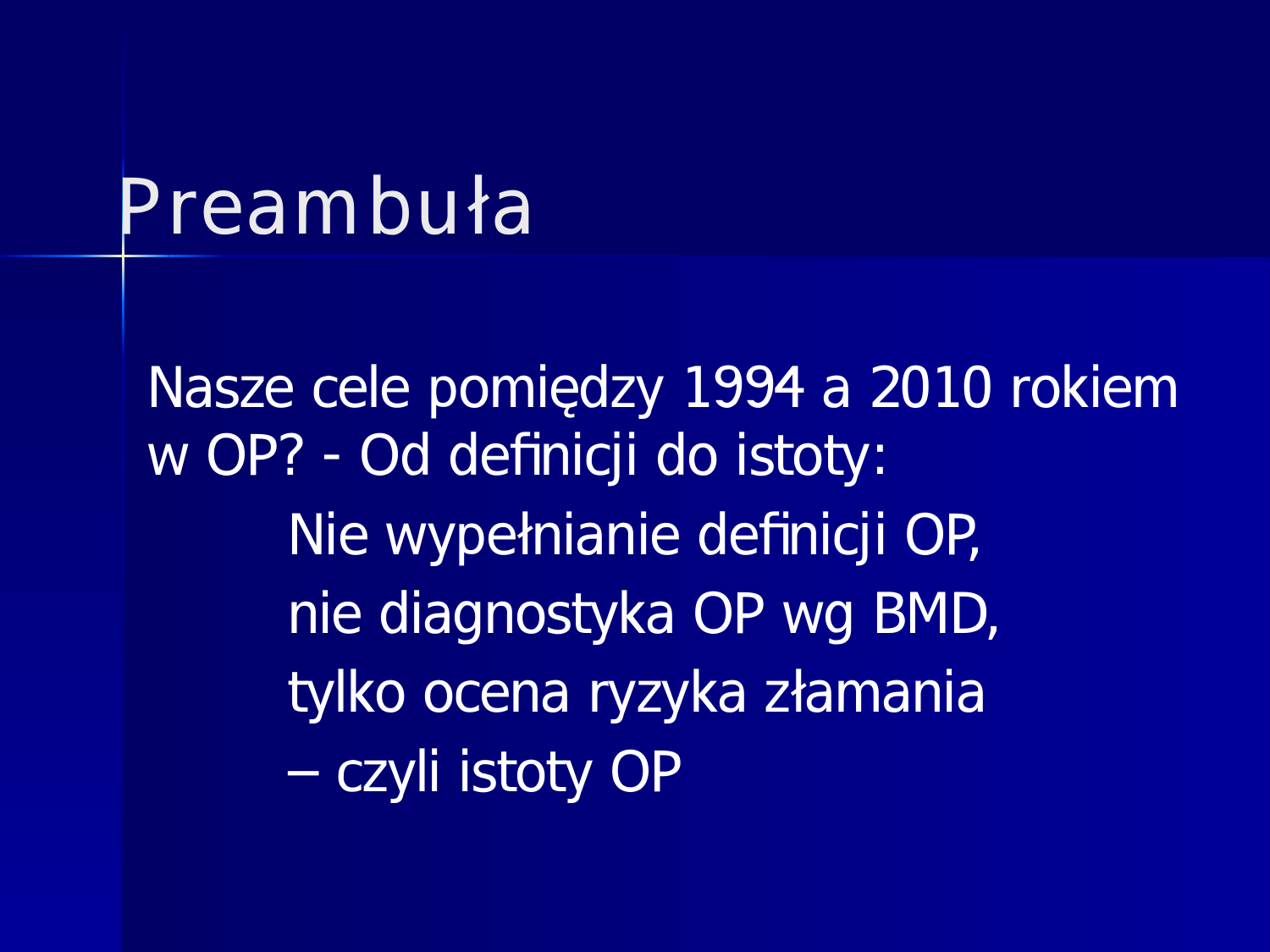

# Preambuła

Nasze cele pomiędzy 1994 a 2010 rokiem w OP? - Od definicji do istoty:
        Nie wypełnianie definicji OP,
        nie diagnostyka OP wg BMD,
        tylko ocena ryzyka złamania
        – czyli istoty OP